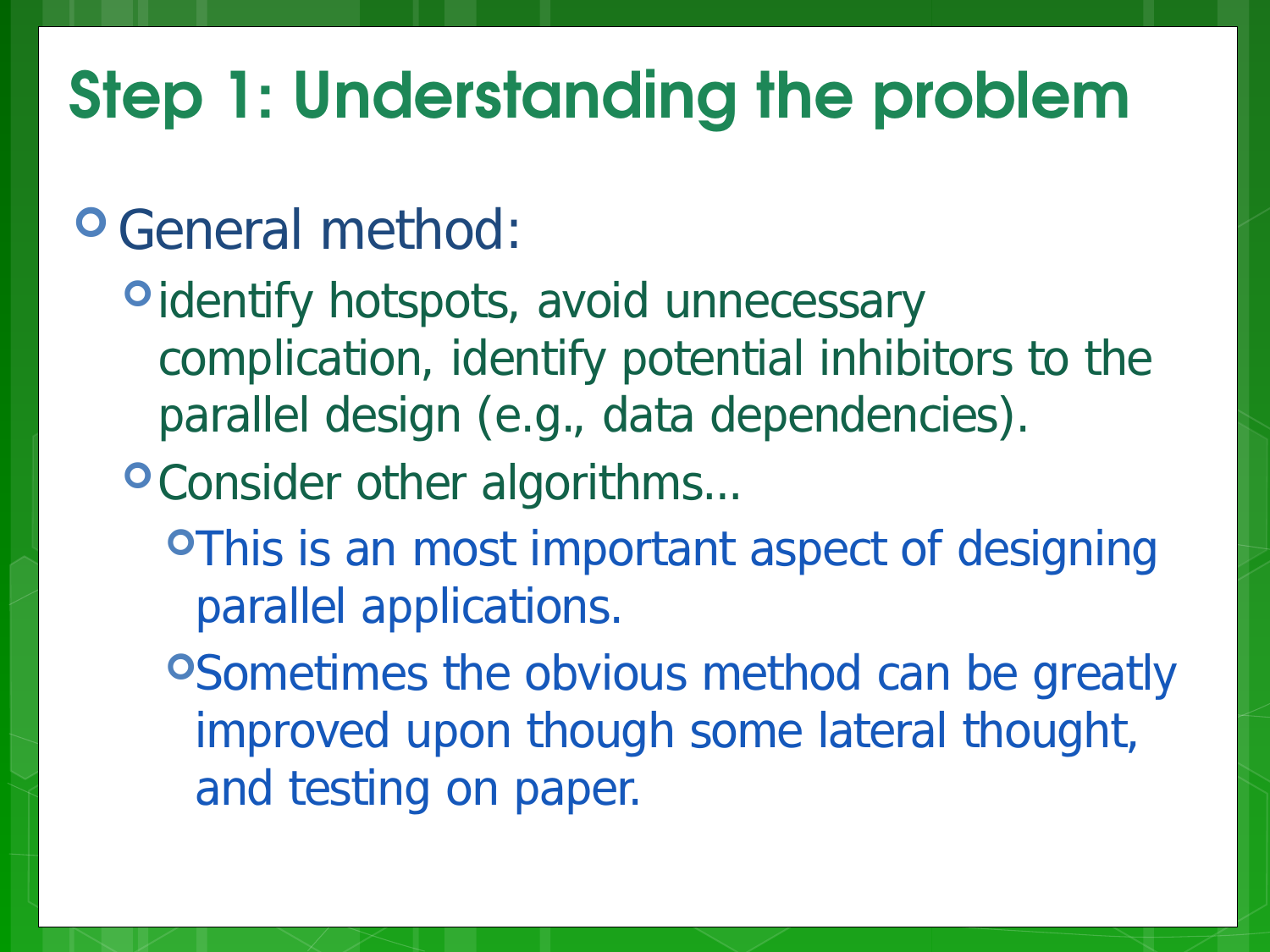

# Step 1: Understanding the problem
General method:
identify hotspots, avoid unnecessary complication, identify potential inhibitors to the parallel design (e.g., data dependencies).
Consider other algorithms…
This is an most important aspect of designing parallel applications.
Sometimes the obvious method can be greatly improved upon though some lateral thought, and testing on paper.